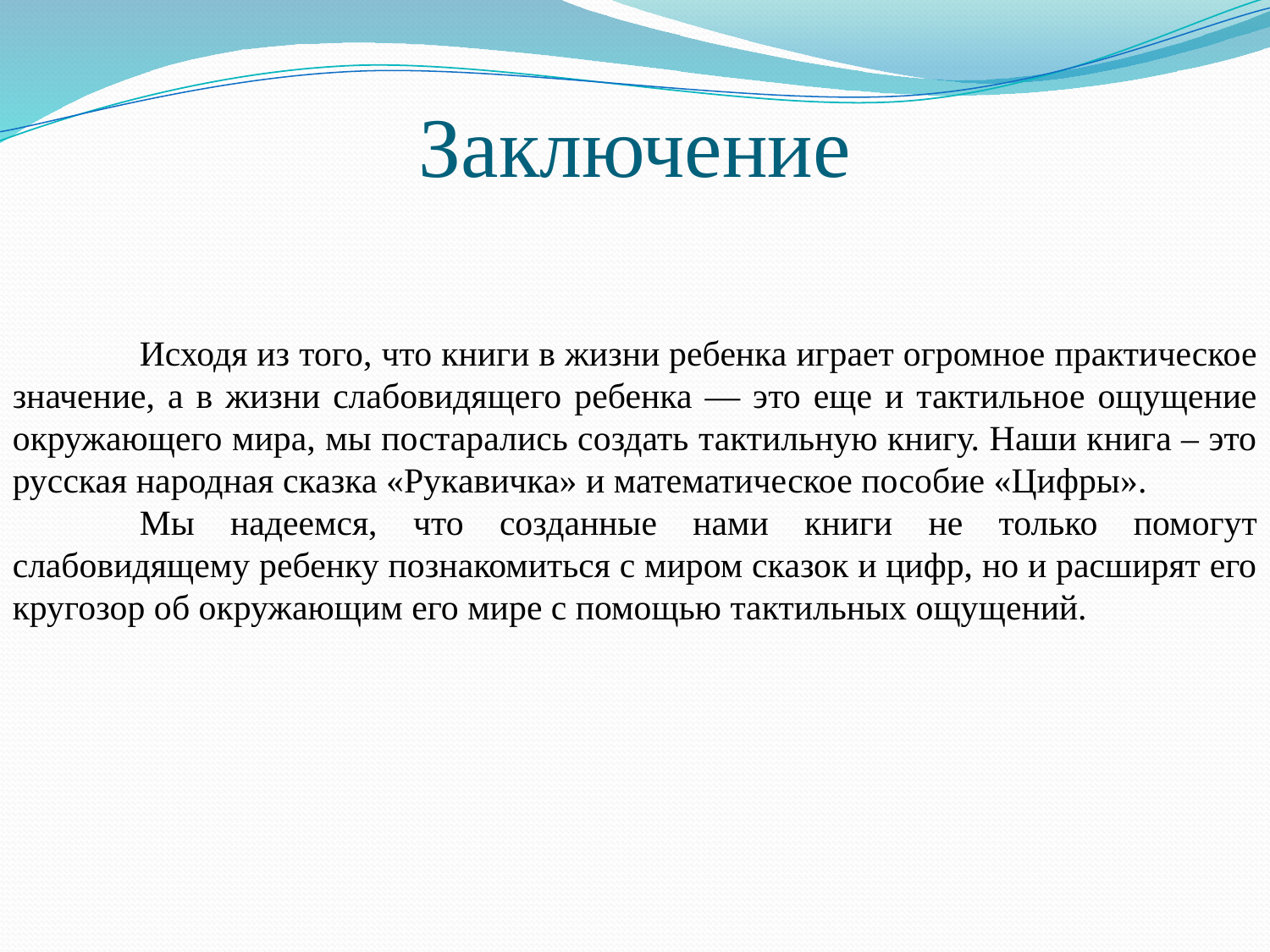

Заключение

	Исходя из того, что книги в жизни ребенка играет огромное практическое значение, а в жизни слабовидящего ребенка — это еще и тактильное ощущение окружающего мира, мы постарались создать тактильную книгу. Наши книга – это русская народная сказка «Рукавичка» и математическое пособие «Цифры».
	Мы надеемся, что созданные нами книги не только помогут слабовидящему ребенку познакомиться с миром сказок и цифр, но и расширят его кругозор об окружающим его мире с помощью тактильных ощущений.

#